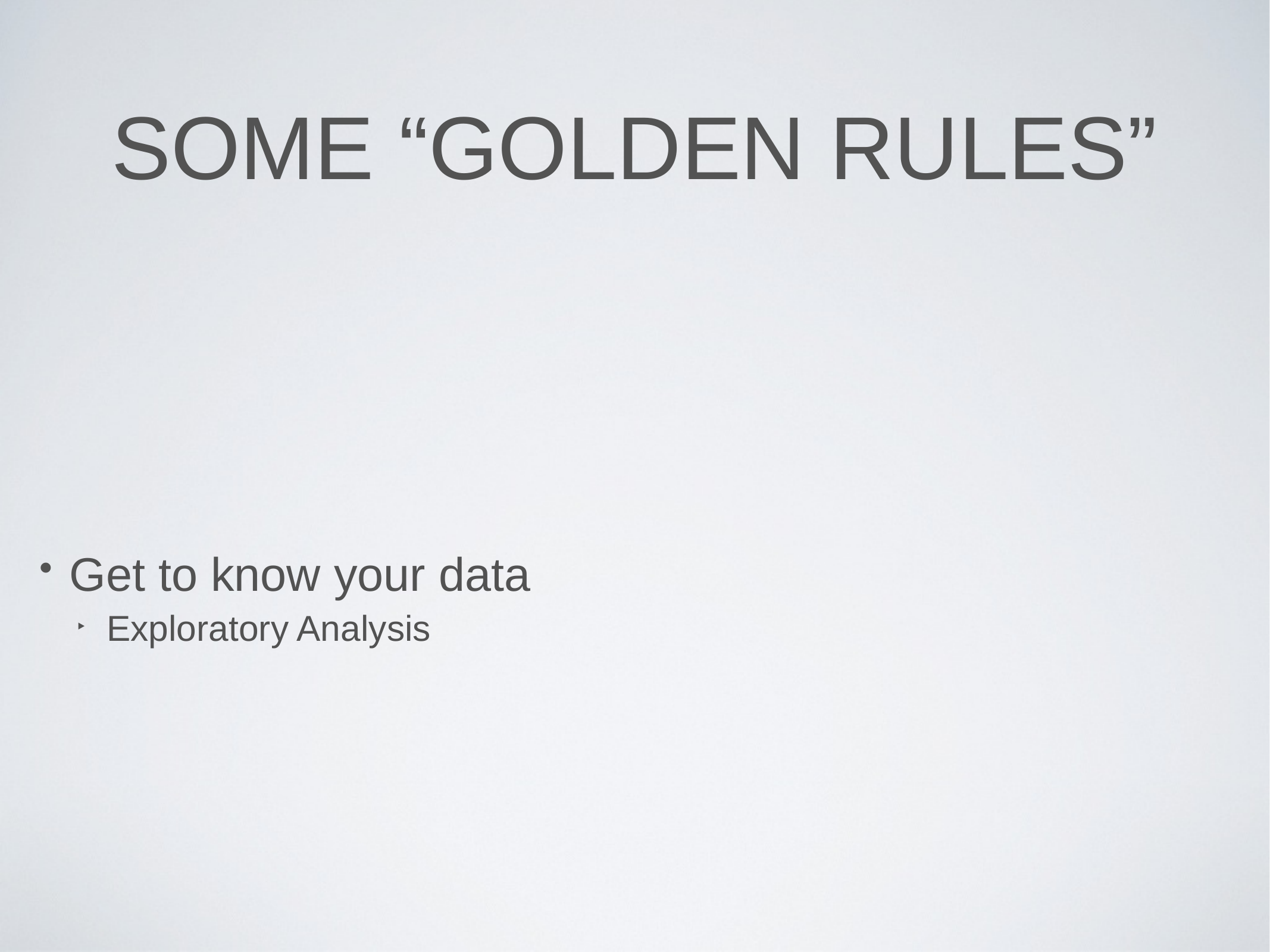

# Some “golden rules”
Get to know your data
Exploratory Analysis